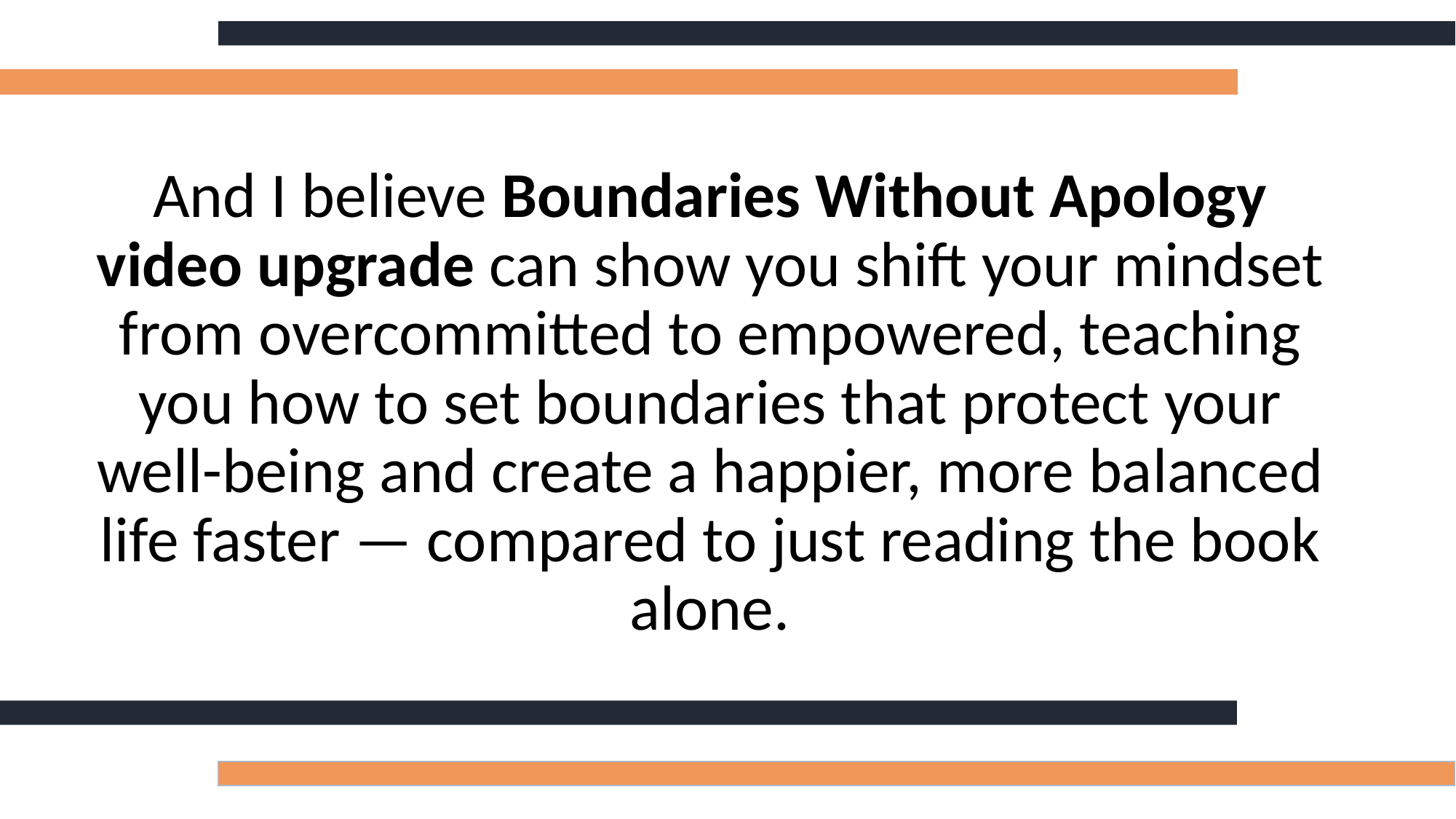

# And I believe Boundaries Without Apology video upgrade can show you shift your mindset from overcommitted to empowered, teaching you how to set boundaries that protect your well-being and create a happier, more balanced life faster — compared to just reading the book alone.